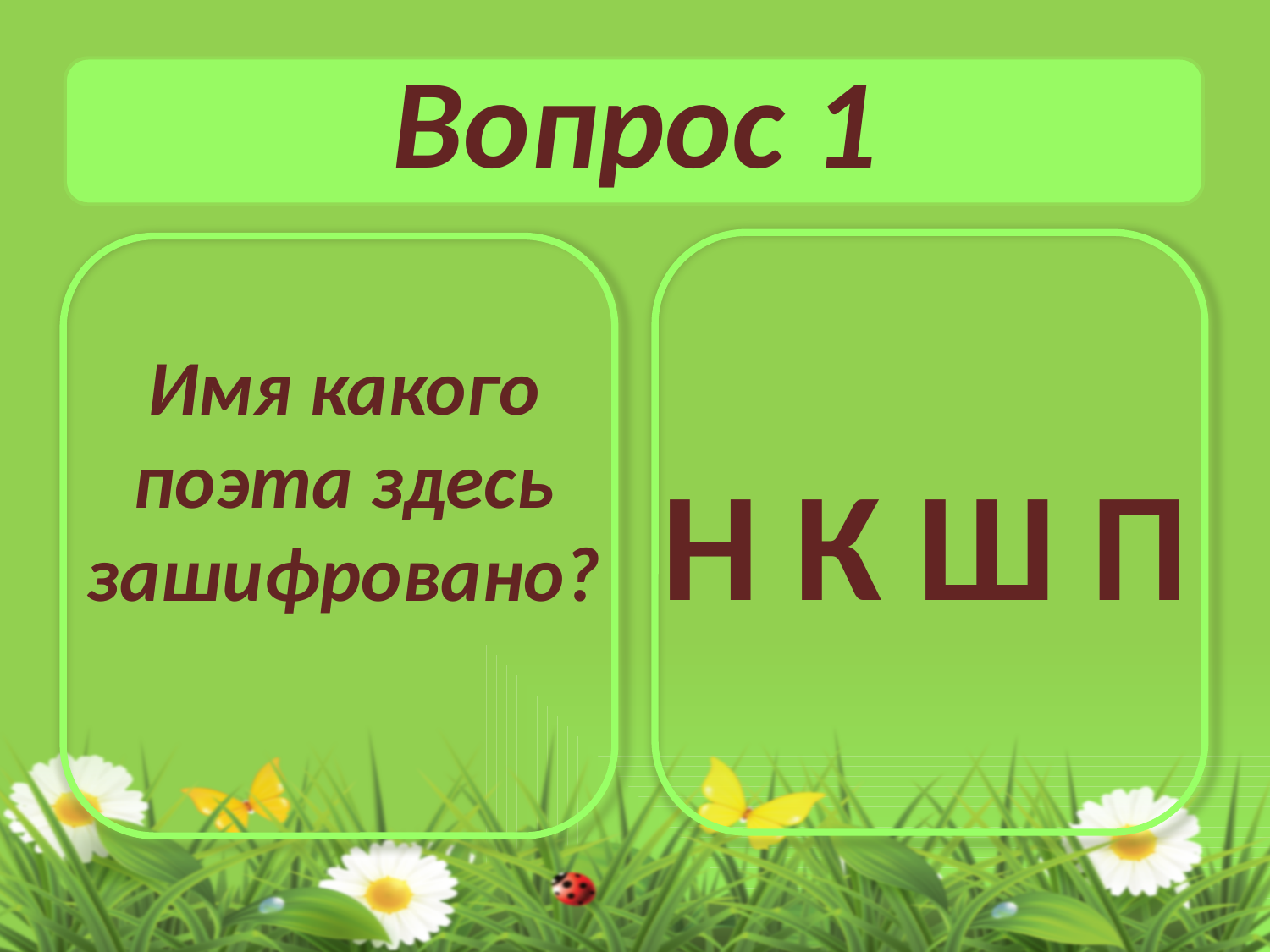

# Вопрос 1

Имя какого поэта здесь зашифровано?

Н К Ш П